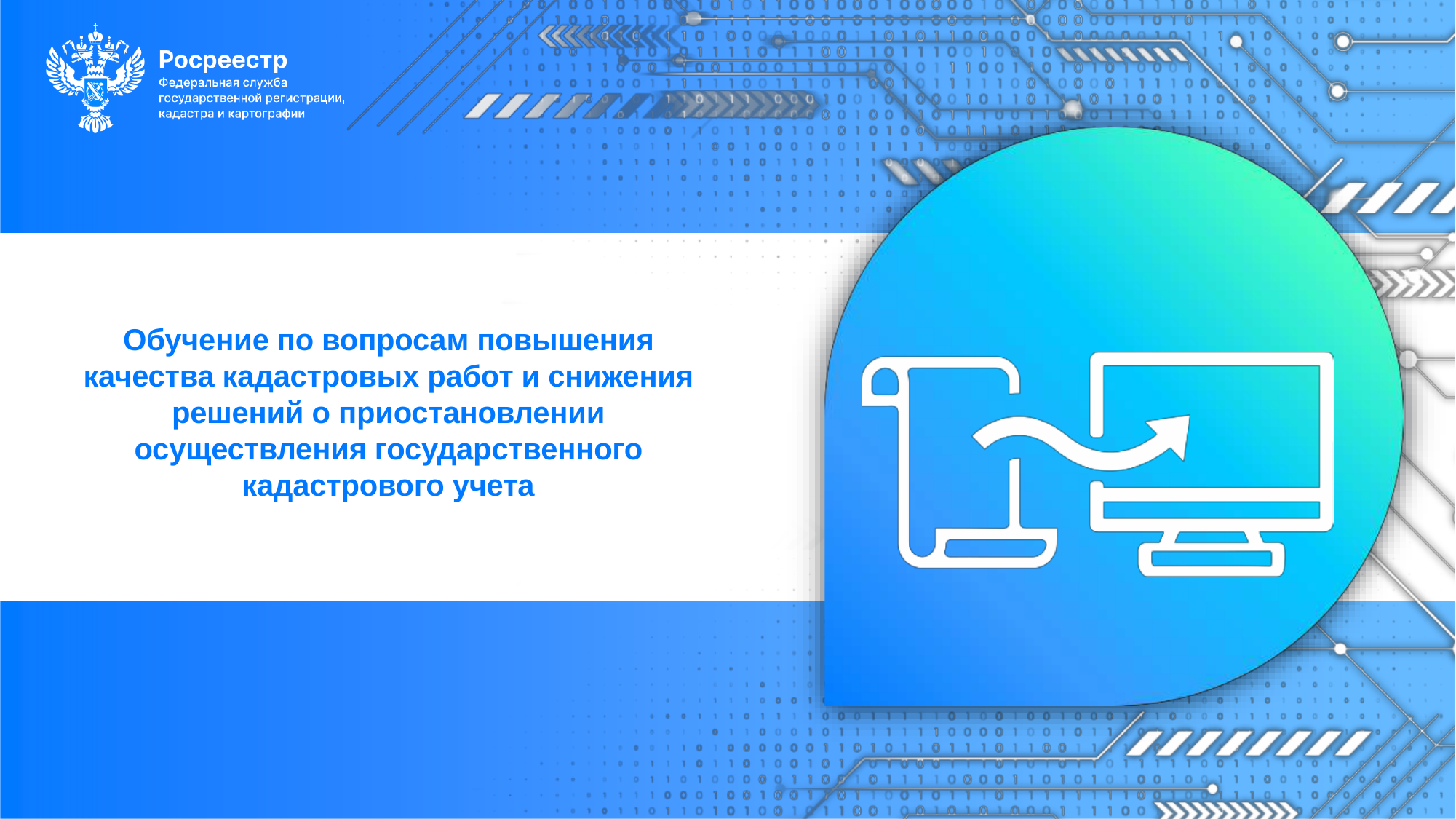

Обучение по вопросам повышения качества кадастровых работ и снижения решений о приостановлении осуществления государственного кадастрового учета